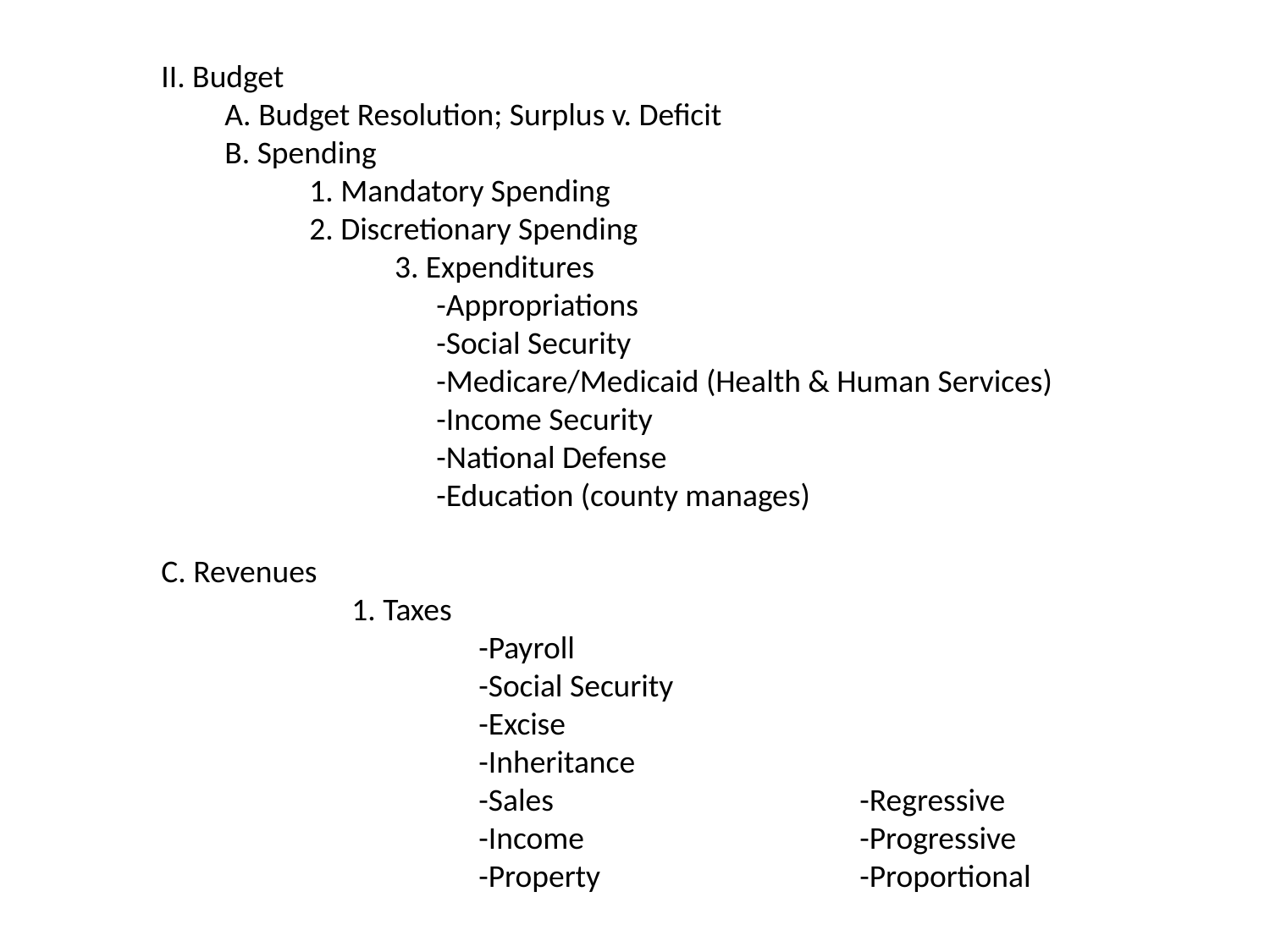

II. Budget
A. Budget Resolution; Surplus v. Deficit
B. Spending
	1. Mandatory Spending
	2. Discretionary Spending
		   3. Expenditures
		-Appropriations
		-Social Security
		-Medicare/Medicaid (Health & Human Services)
		-Income Security
		-National Defense
		-Education (county manages)

C. Revenues
		1. Taxes
			-Payroll
			-Social Security
			-Excise
			-Inheritance
			-Sales			-Regressive
			-Income			-Progressive
			-Property			-Proportional